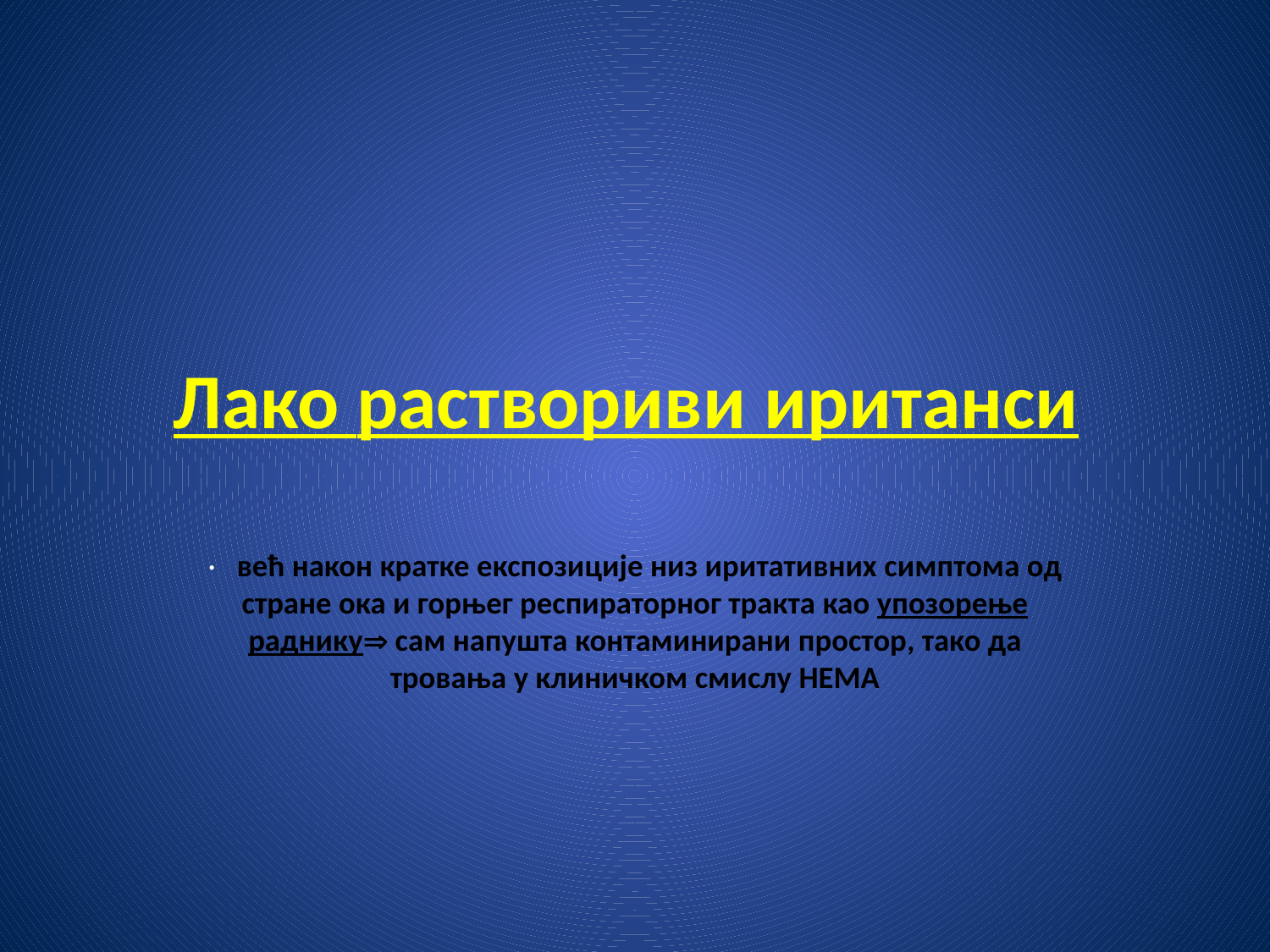

# Лако раствориви иританси
·   већ након кратке експозиције низ иритативних симптома од стране ока и горњег респираторног тракта као упозорење раднику⇒ сам напушта контаминирани простор, тако да тровања у клиничком смислу НЕМА